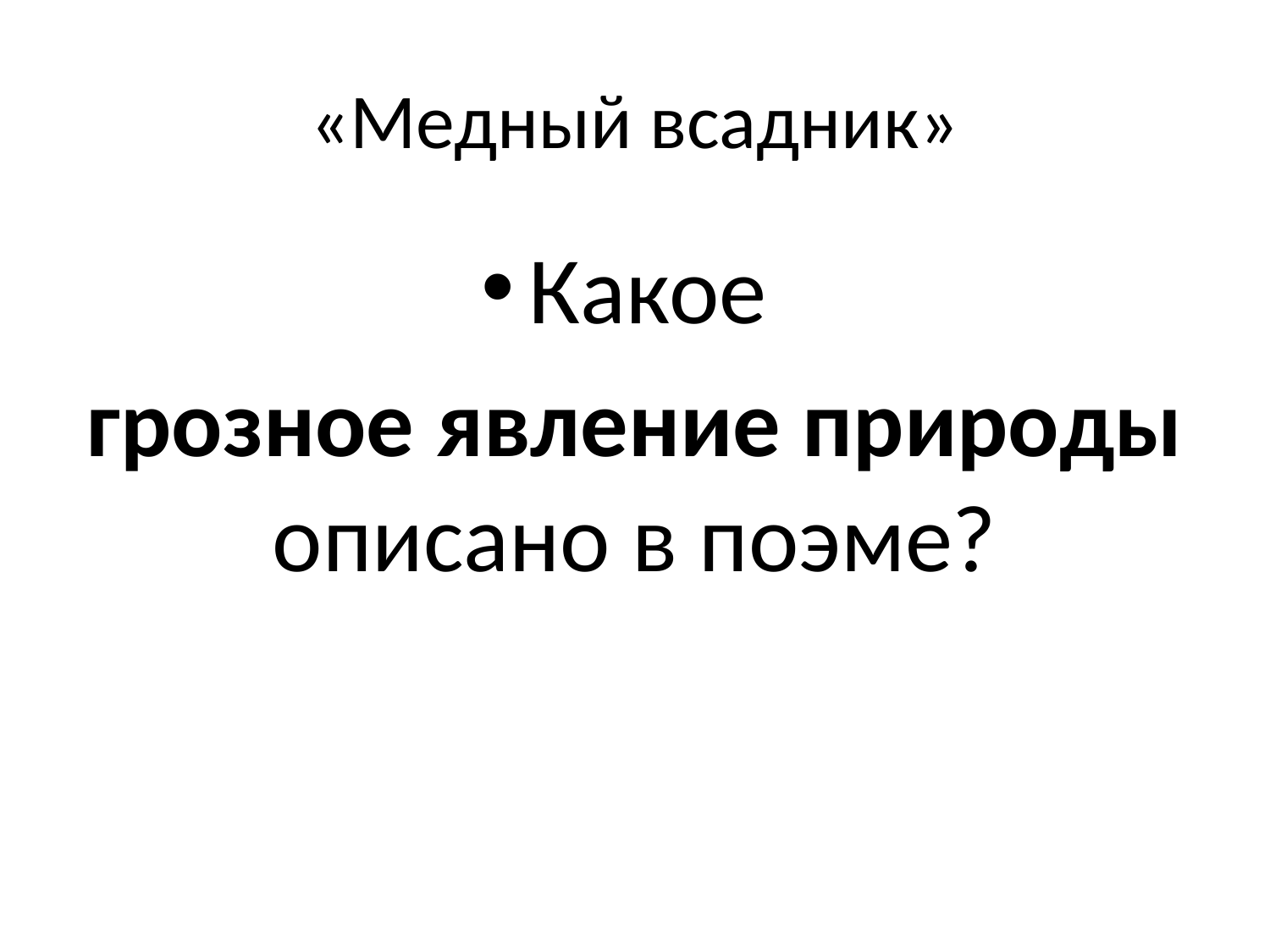

# «Медный всадник»
Какое
грозное явление природы описано в поэме?